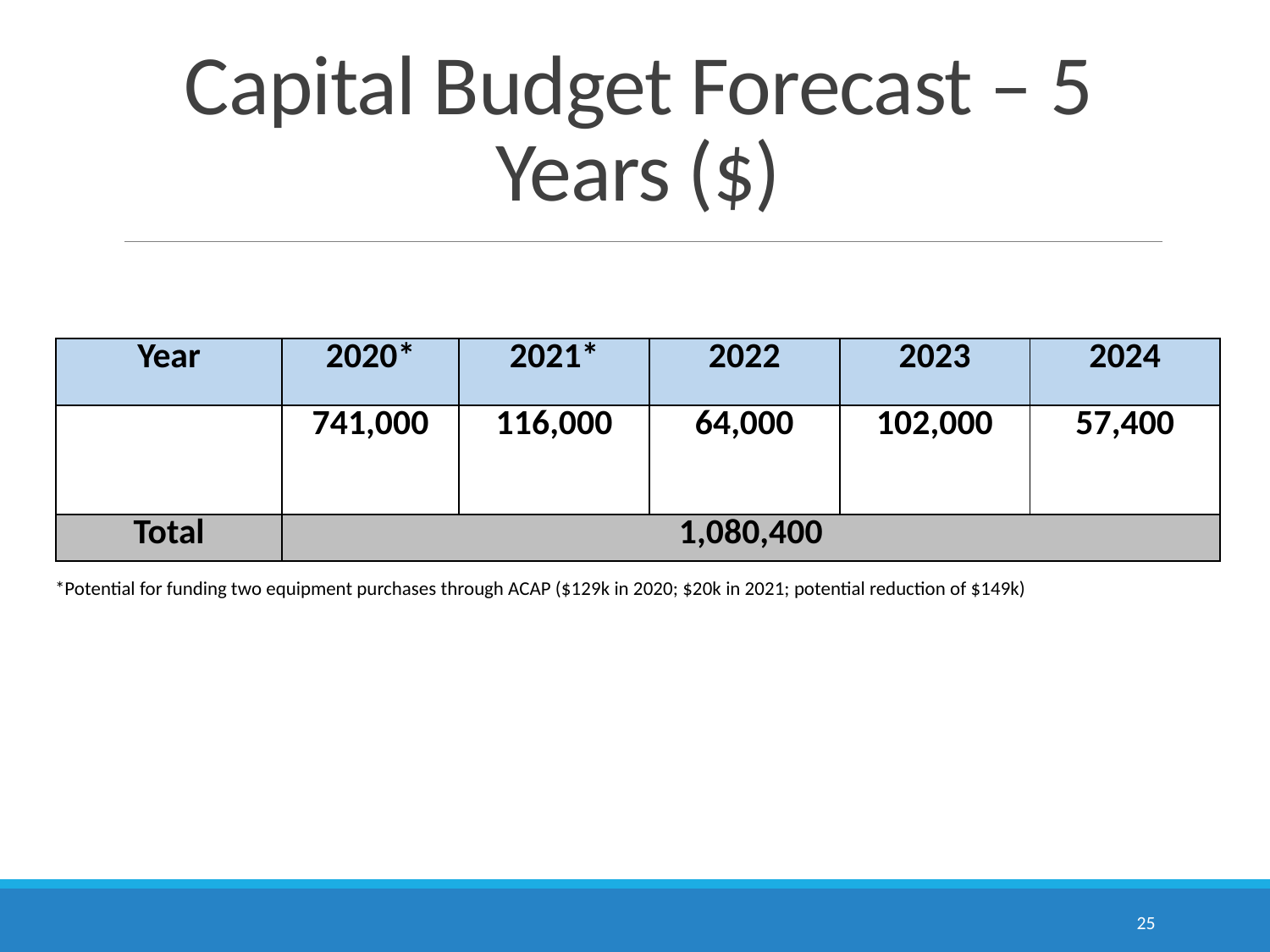

# Capital Budget Forecast – 5 Years ($)
| Year | 2020\* | 2021\* | 2022 | 2023 | 2024 |
| --- | --- | --- | --- | --- | --- |
|  | 741,000 | 116,000 | 64,000 | 102,000 | 57,400 |
| Total | 1,080,400 |  |  |  |  |
*Potential for funding two equipment purchases through ACAP ($129k in 2020; $20k in 2021; potential reduction of $149k)
25